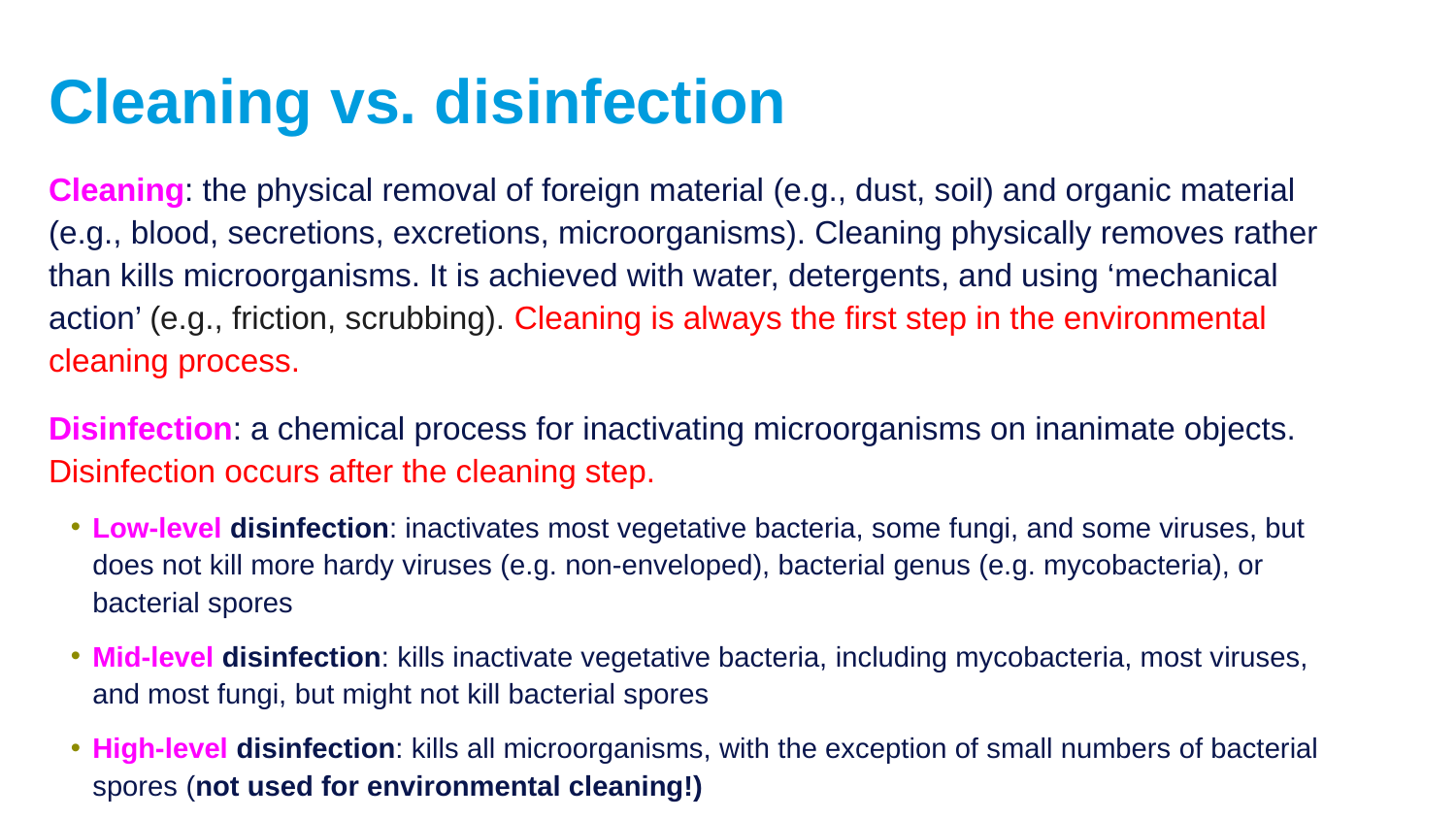

# Cleaning vs. disinfection
Cleaning: the physical removal of foreign material (e.g., dust, soil) and organic material (e.g., blood, secretions, excretions, microorganisms). Cleaning physically removes rather than kills microorganisms. It is achieved with water, detergents, and using ‘mechanical action’ (e.g., friction, scrubbing). Cleaning is always the first step in the environmental cleaning process.
Disinfection: a chemical process for inactivating microorganisms on inanimate objects. Disinfection occurs after the cleaning step.
Low-level disinfection: inactivates most vegetative bacteria, some fungi, and some viruses, but does not kill more hardy viruses (e.g. non-enveloped), bacterial genus (e.g. mycobacteria), or bacterial spores
Mid-level disinfection: kills inactivate vegetative bacteria, including mycobacteria, most viruses, and most fungi, but might not kill bacterial spores
High-level disinfection: kills all microorganisms, with the exception of small numbers of bacterial spores (not used for environmental cleaning!)